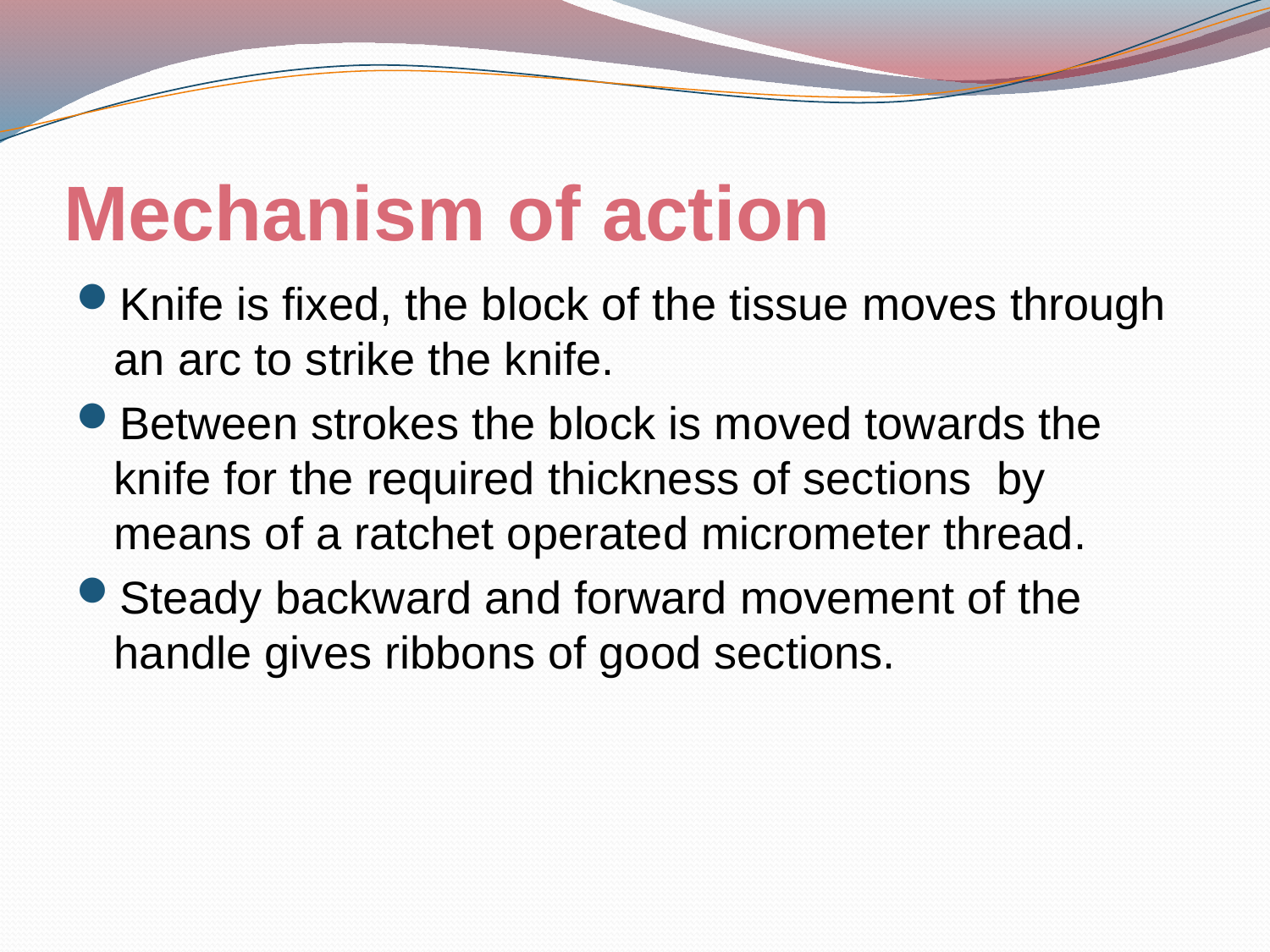

# Mechanism of action
Knife is fixed, the block of the tissue moves through an arc to strike the knife.
Between strokes the block is moved towards the knife for the required thickness of sections  by means of a ratchet operated micrometer thread.
Steady backward and forward movement of the handle gives ribbons of good sections.